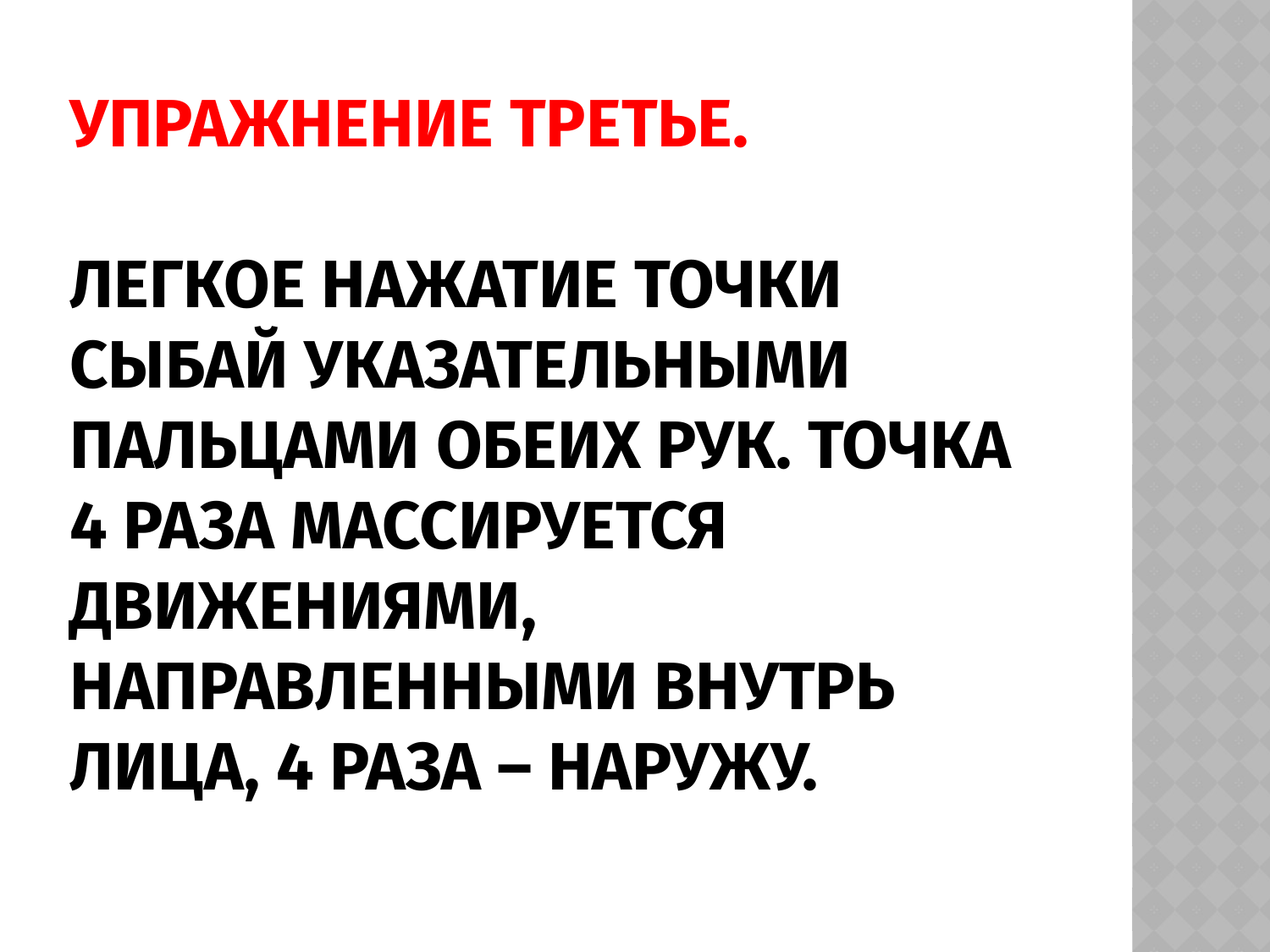

# Упражнение третье. Легкое нажатие точки Сыбай указательными пальцами обеих рук. Точка 4 раза массируется движениями, направленными внутрь лица, 4 раза – наружу.